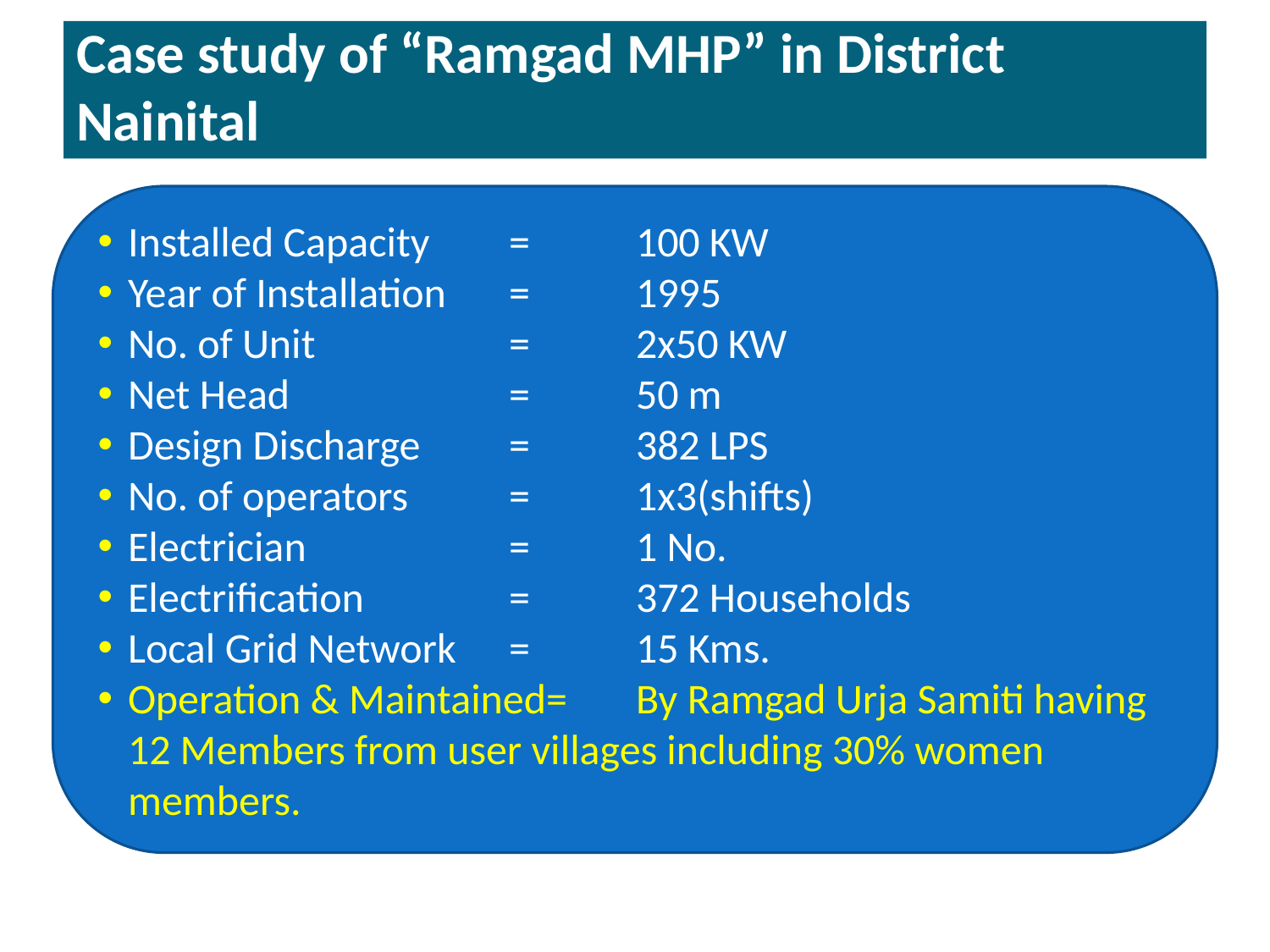

# Case study of “Ramgad MHP” in District Nainital
Installed Capacity	= 	100 KW
Year of Installation	= 	1995
No. of Unit		= 	2x50 KW
Net Head		= 	50 m
Design Discharge	= 	382 LPS
No. of operators 	= 	1x3(shifts)
Electrician		= 	1 No.
Electrification		= 	372 Households
Local Grid Network	= 	15 Kms.
Operation & Maintained= 	By Ramgad Urja Samiti having 12 Members from user villages including 30% women members.